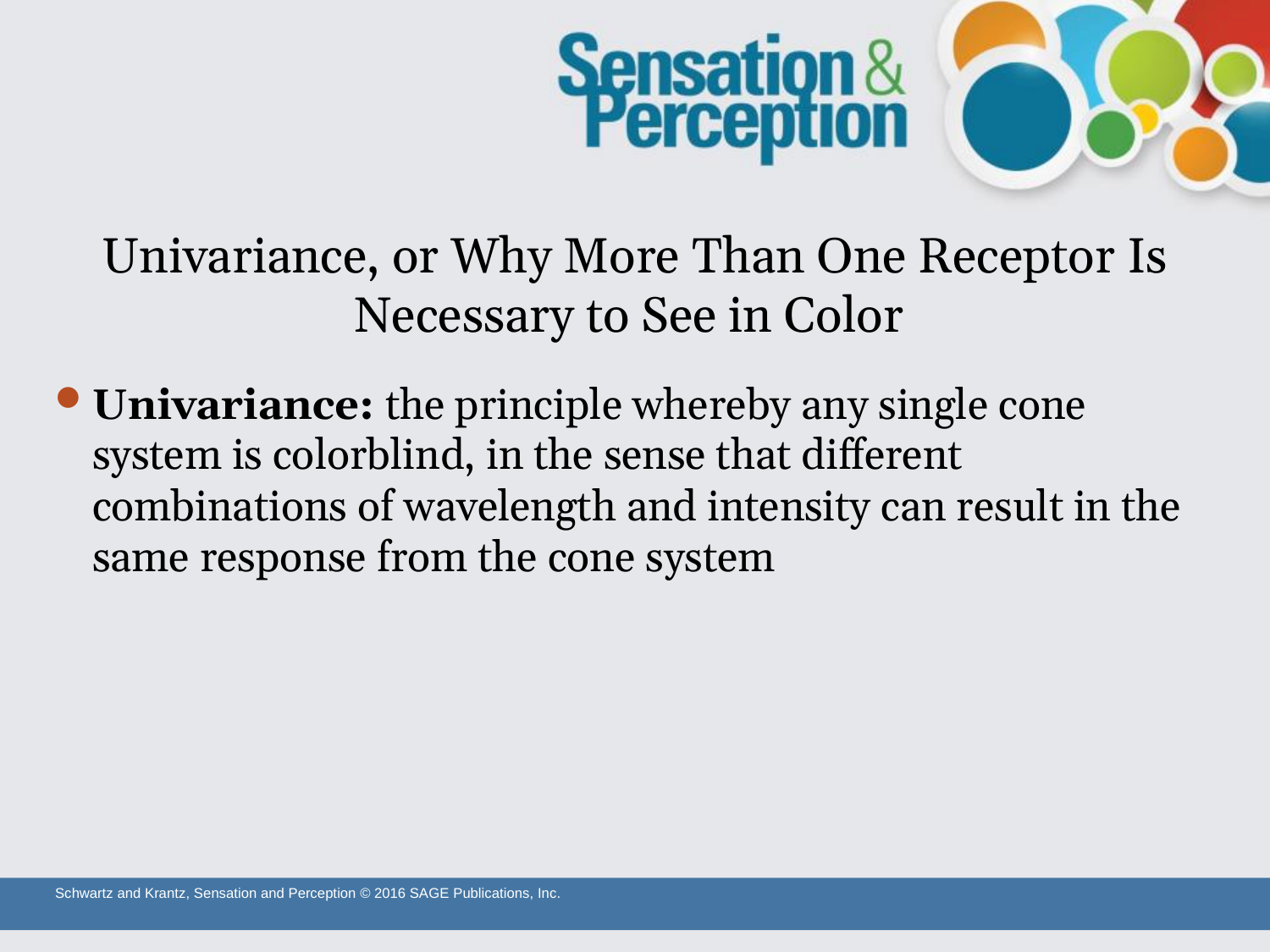

# Univariance, or Why More Than One Receptor Is Necessary to See in Color
Univariance: the principle whereby any single cone system is colorblind, in the sense that different combinations of wavelength and intensity can result in the same response from the cone system
Schwartz and Krantz, Sensation and Perception © 2016 SAGE Publications, Inc.